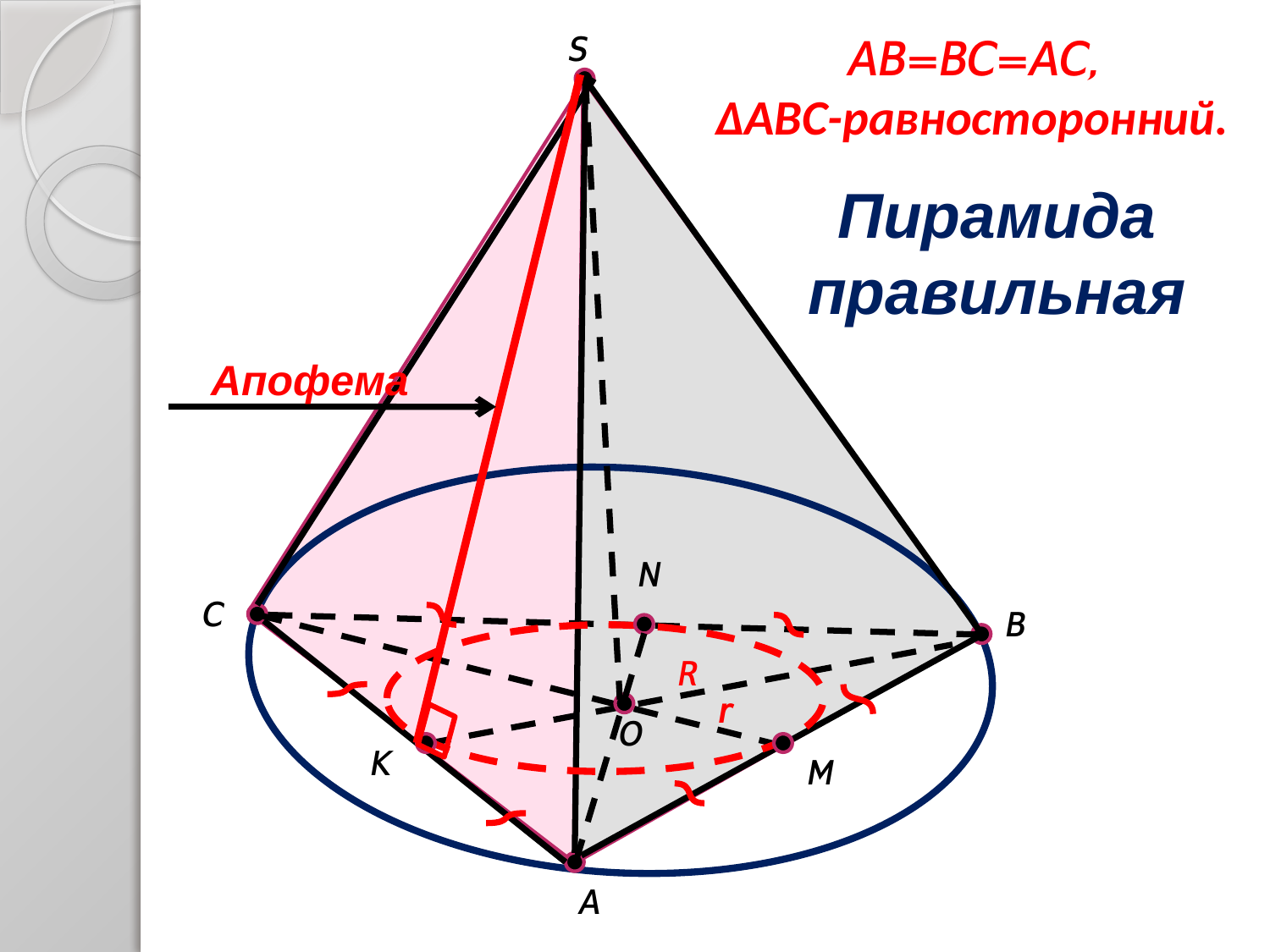

S
AB=BC=AC,
∆ABC-равносторонний.

Пирамида
правильная
Апофема

N
C
B

R
r

O

K

M

A